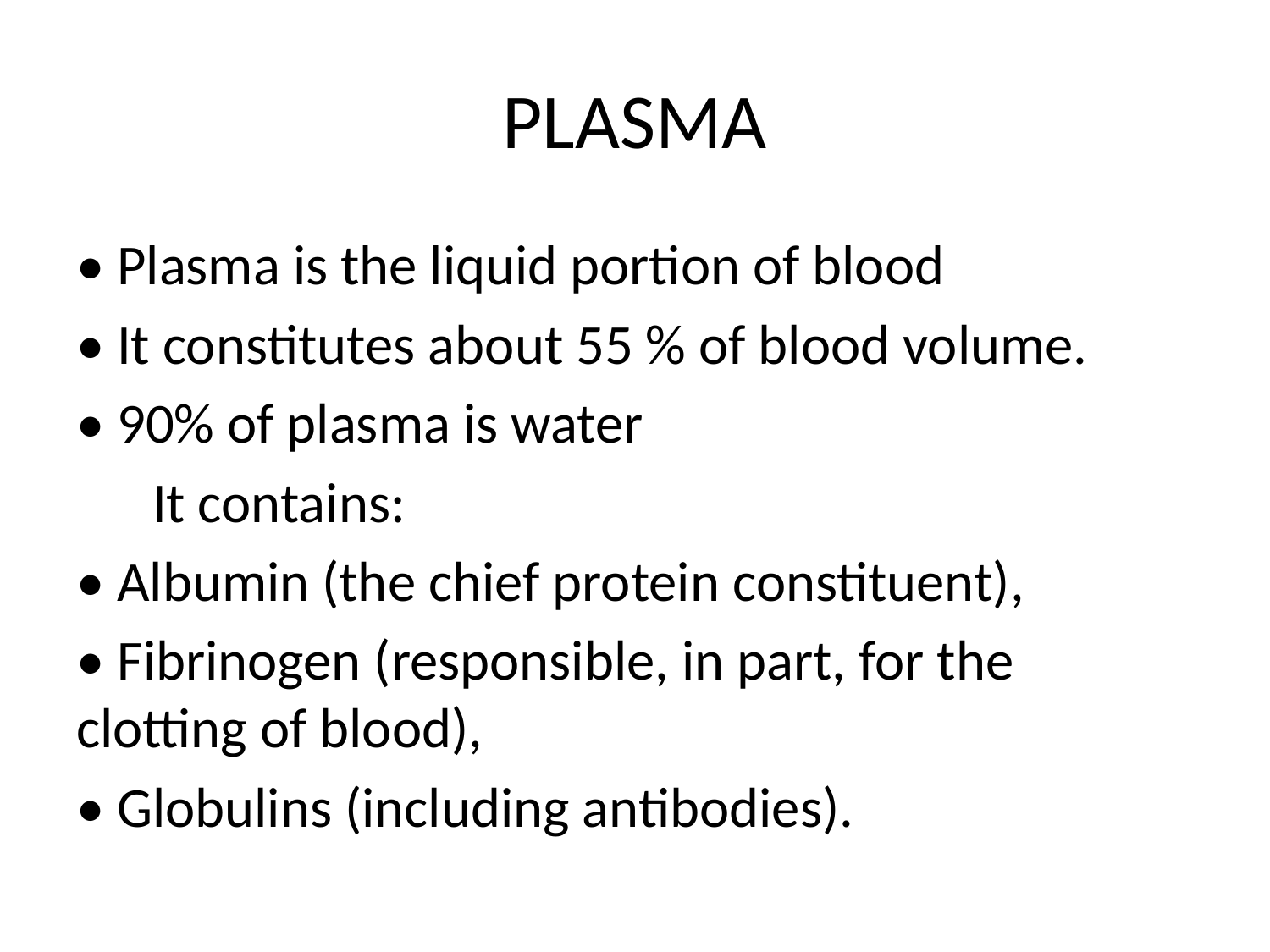

# PLASMA
• Plasma is the liquid portion of blood
• It constitutes about 55 % of blood volume.
• 90% of plasma is water
      It contains:
• Albumin (the chief protein constituent),
• Fibrinogen (responsible, in part, for the clotting of blood),
• Globulins (including antibodies).